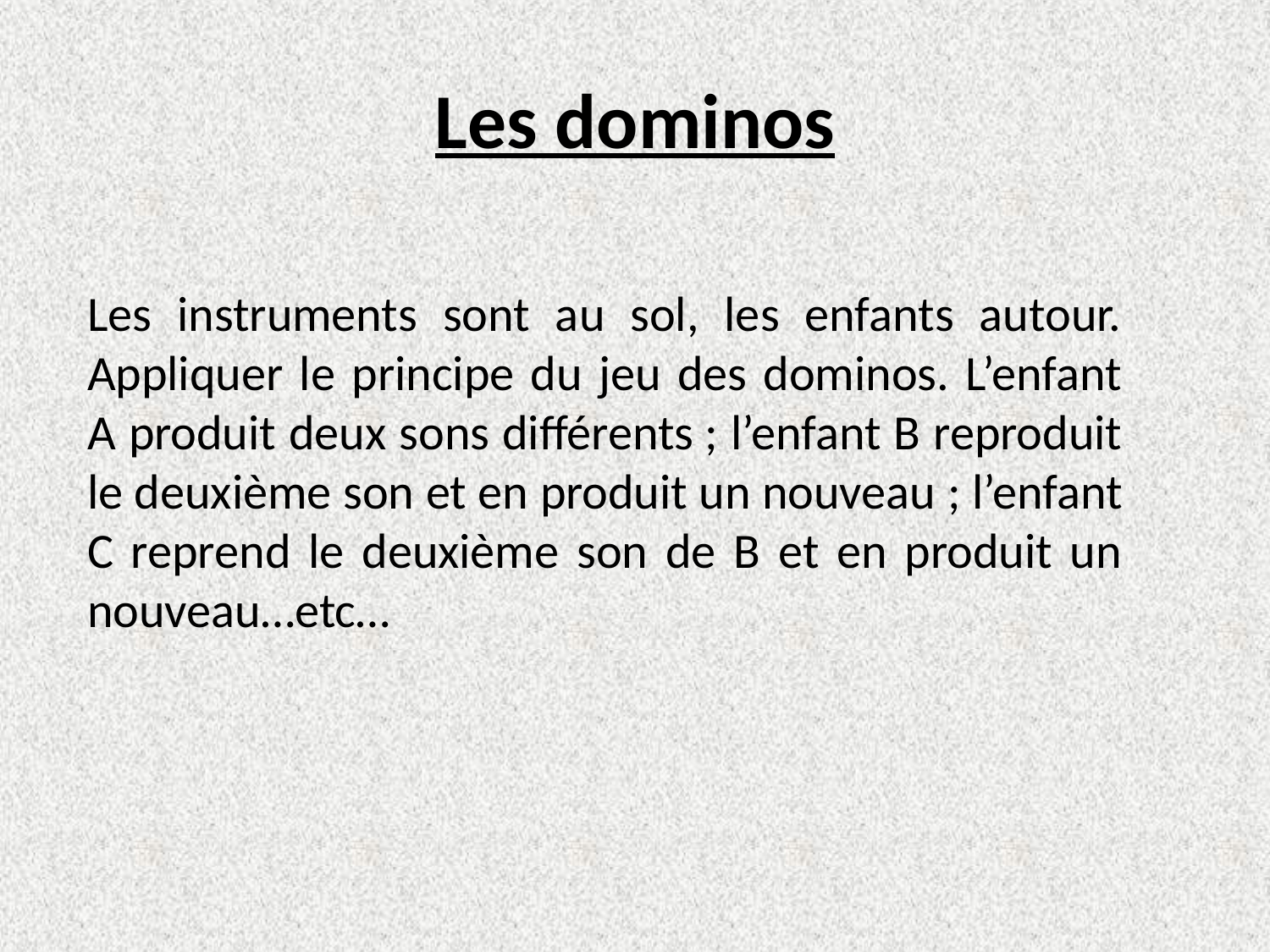

# Les dominos
Les instruments sont au sol, les enfants autour. Appliquer le principe du jeu des dominos. L’enfant A produit deux sons différents ; l’enfant B reproduit le deuxième son et en produit un nouveau ; l’enfant C reprend le deuxième son de B et en produit un nouveau…etc…